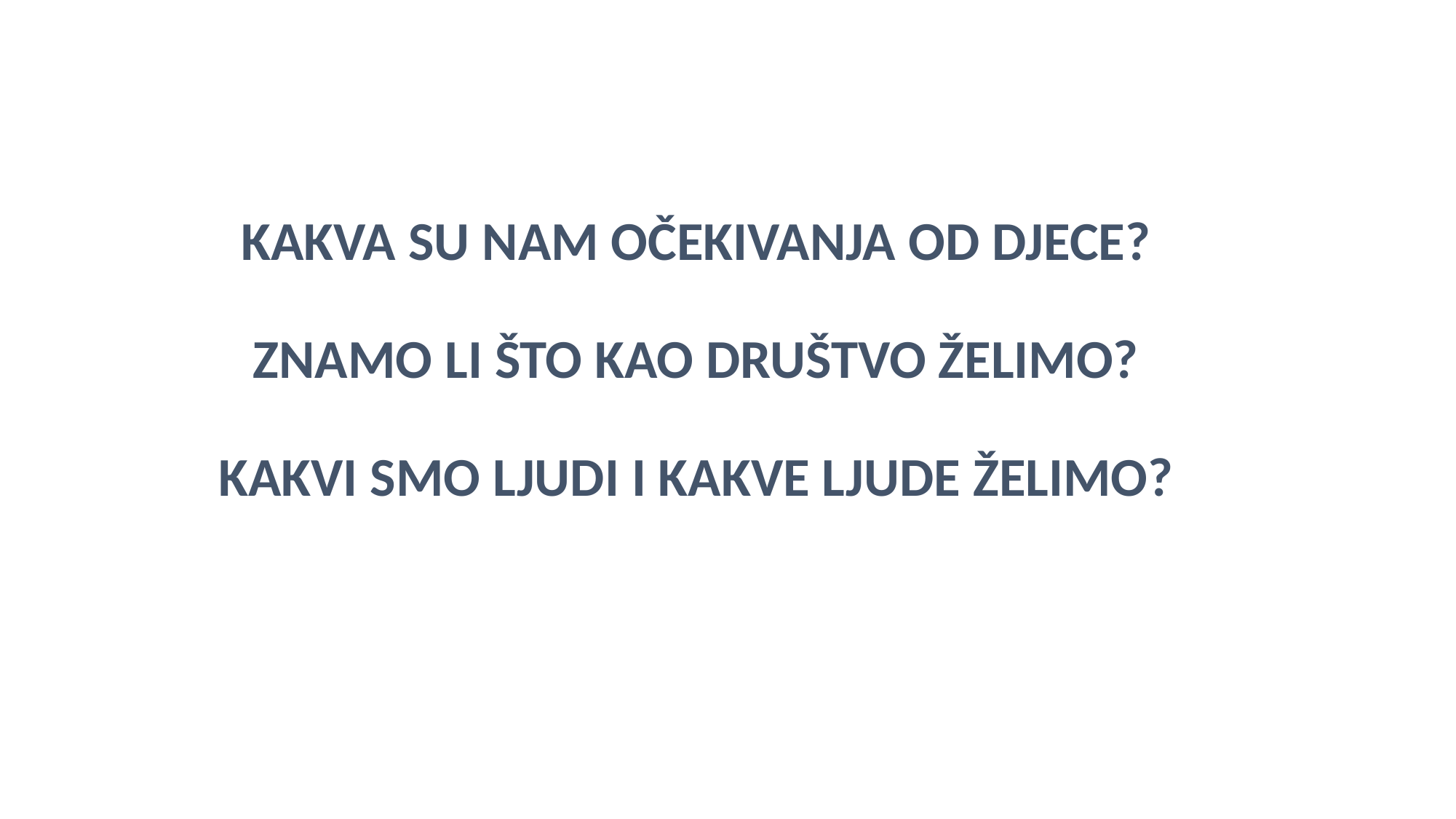

KAKVA SU NAM OČEKIVANJA OD DJECE?

ZNAMO LI ŠTO KAO DRUŠTVO ŽELIMO?

KAKVI SMO LJUDI I KAKVE LJUDE ŽELIMO?